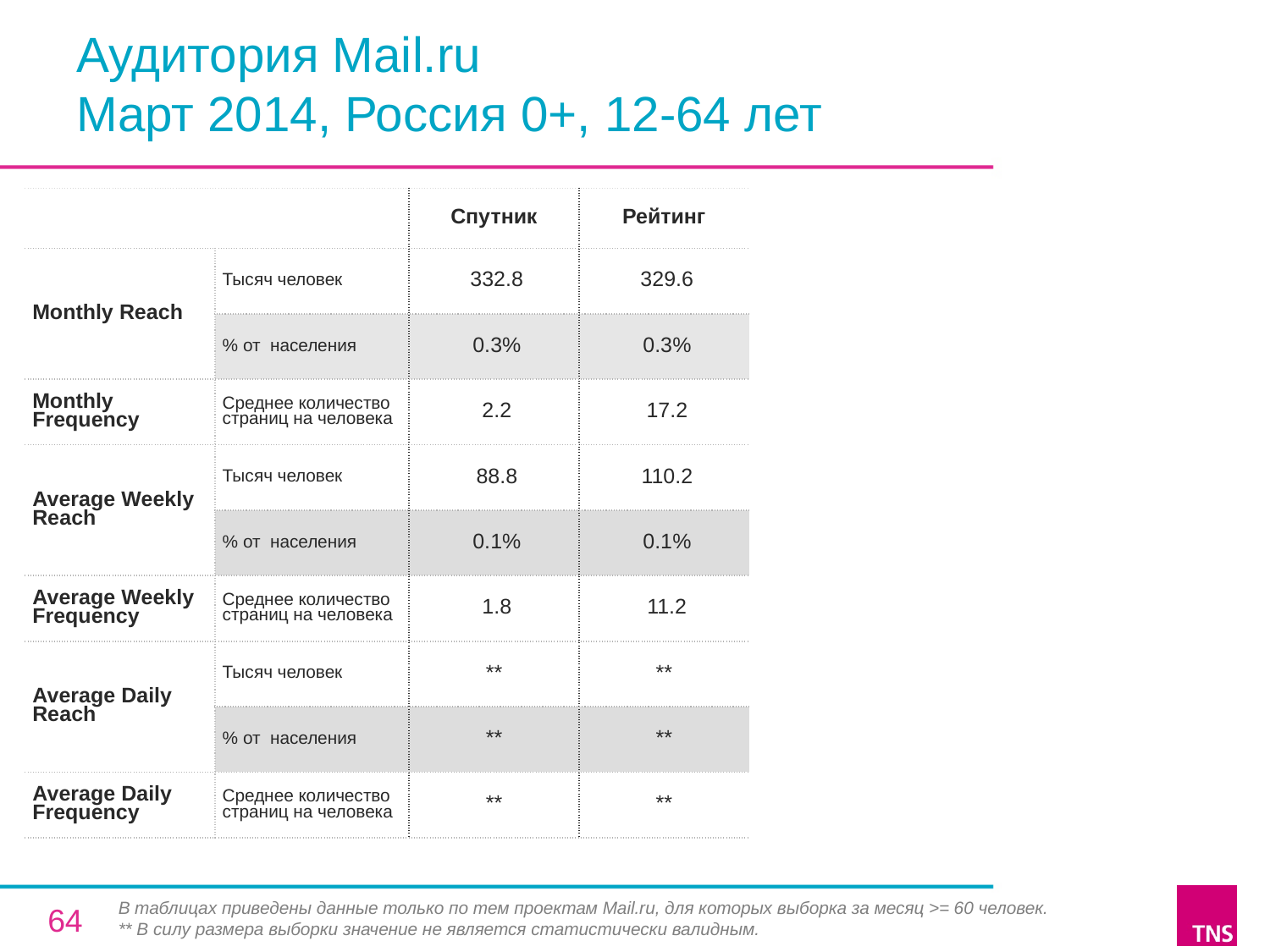

# Аудитория Mail.ru Март 2014, Россия 0+, 12-64 лет
|  |  | Спутник | Рейтинг |
| --- | --- | --- | --- |
| Monthly Reach | Тысяч человек | 332.8 | 329.6 |
|  | % от населения | 0.3% | 0.3% |
| Monthly Frequency | Среднее количество страниц на человека | 2.2 | 17.2 |
| Average Weekly Reach | Тысяч человек | 88.8 | 110.2 |
|  | % от населения | 0.1% | 0.1% |
| Average Weekly Frequency | Среднее количество страниц на человека | 1.8 | 11.2 |
| Average Daily Reach | Тысяч человек | \*\* | \*\* |
|  | % от населения | \*\* | \*\* |
| Average Daily Frequency | Среднее количество страниц на человека | \*\* | \*\* |
В таблицах приведены данные только по тем проектам Mail.ru, для которых выборка за месяц >= 60 человек.
** В силу размера выборки значение не является статистически валидным.
64